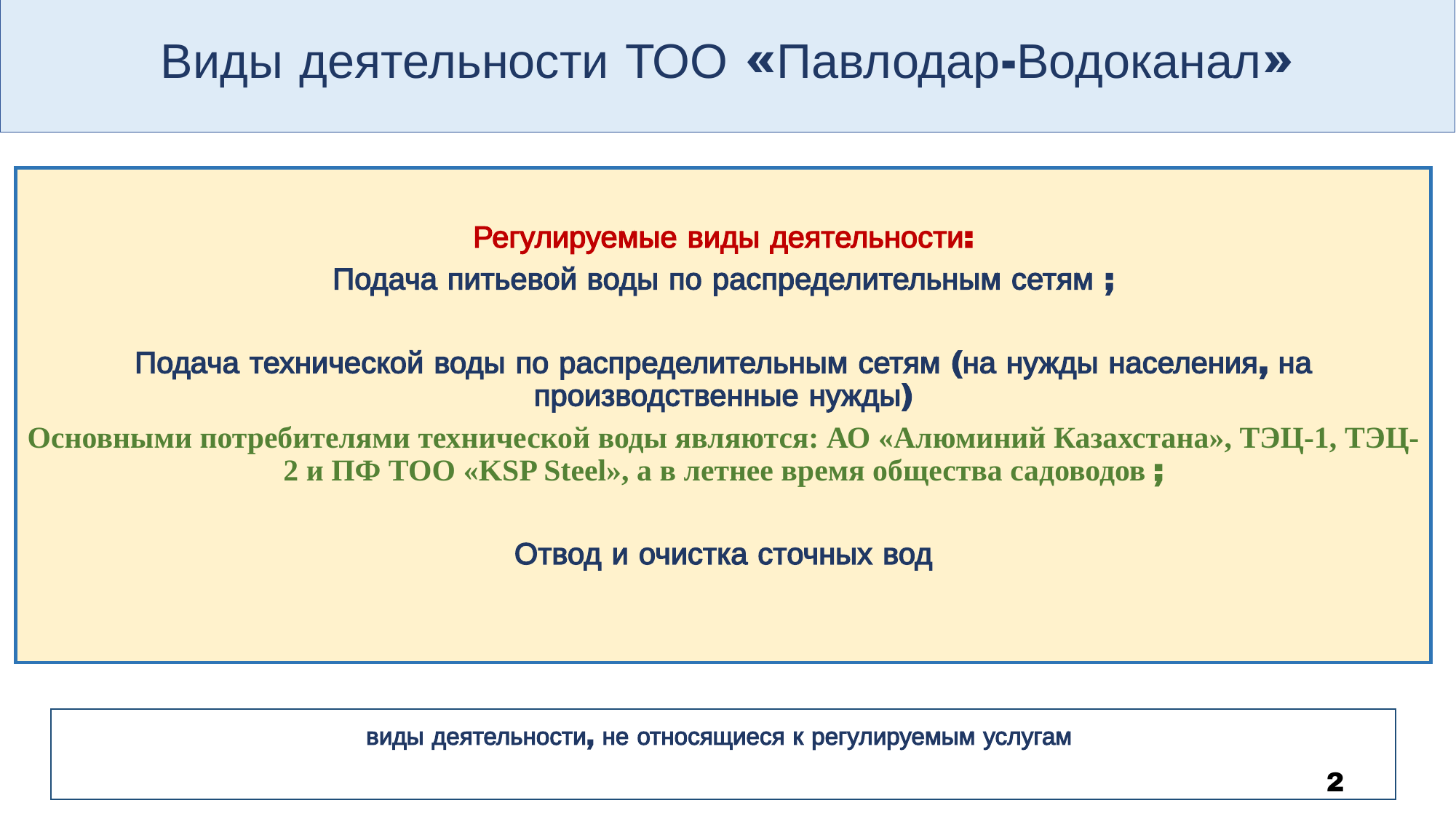

# Виды деятельности ТОО «Павлодар-Водоканал»
Регулируемые виды деятельности:
Подача питьевой воды по распределительным сетям ;

Подача технической воды по распределительным сетям (на нужды населения, на производственные нужды)
Основными потребителями технической воды являются: АО «Алюминий Казахстана», ТЭЦ-1, ТЭЦ-2 и ПФ ТОО «KSP Steel», а в летнее время общества садоводов ;

Отвод и очистка сточных вод

виды деятельности, не относящиеся к регулируемым услугам

2